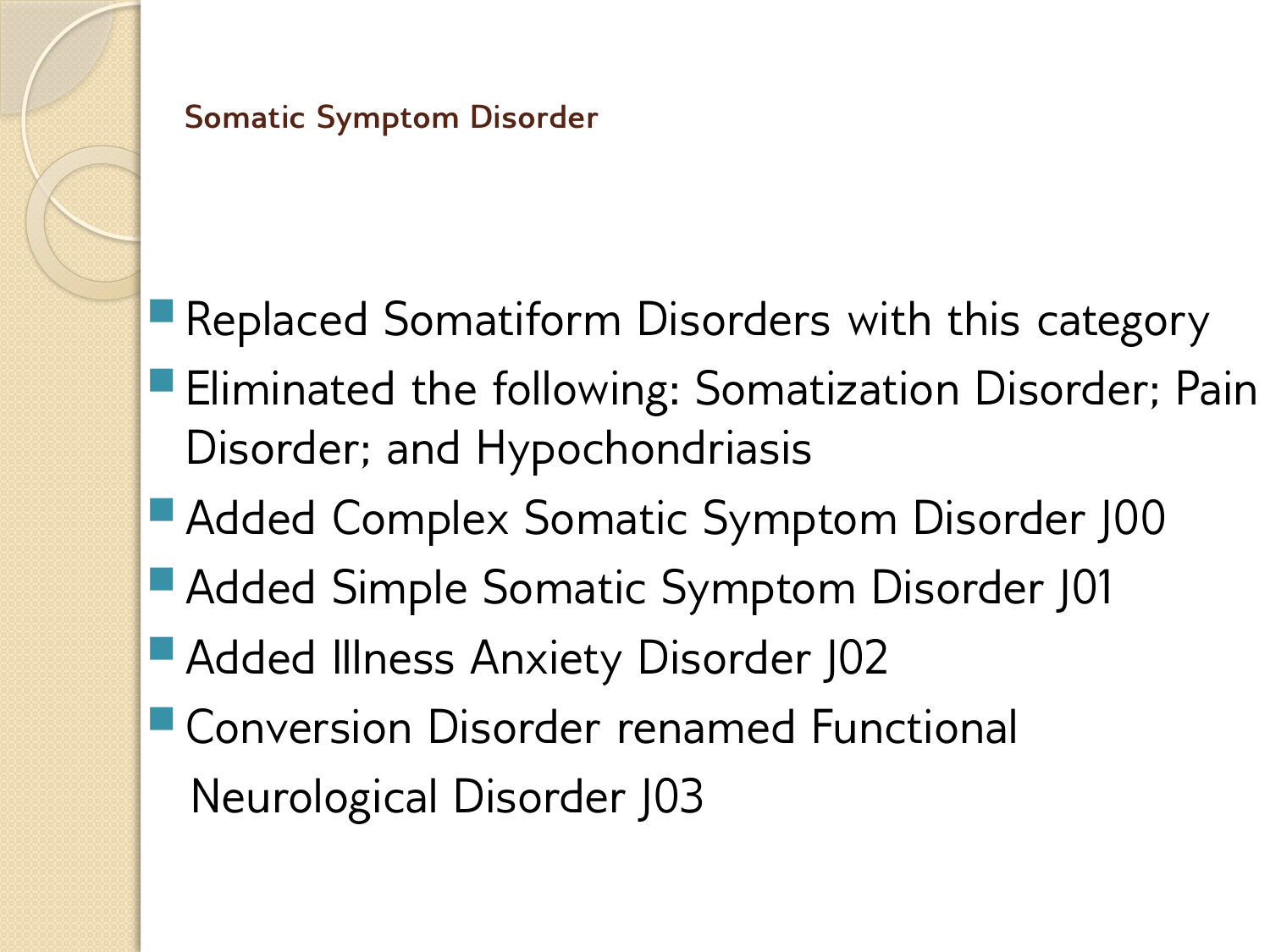

# Somatic Symptom Disorder
Replaced Somatiform Disorders with this category
Eliminated the following: Somatization Disorder; Pain Disorder; and Hypochondriasis
Added Complex Somatic Symptom Disorder J00
Added Simple Somatic Symptom Disorder J01
Added Illness Anxiety Disorder J02
Conversion Disorder renamed Functional
   Neurological Disorder J03